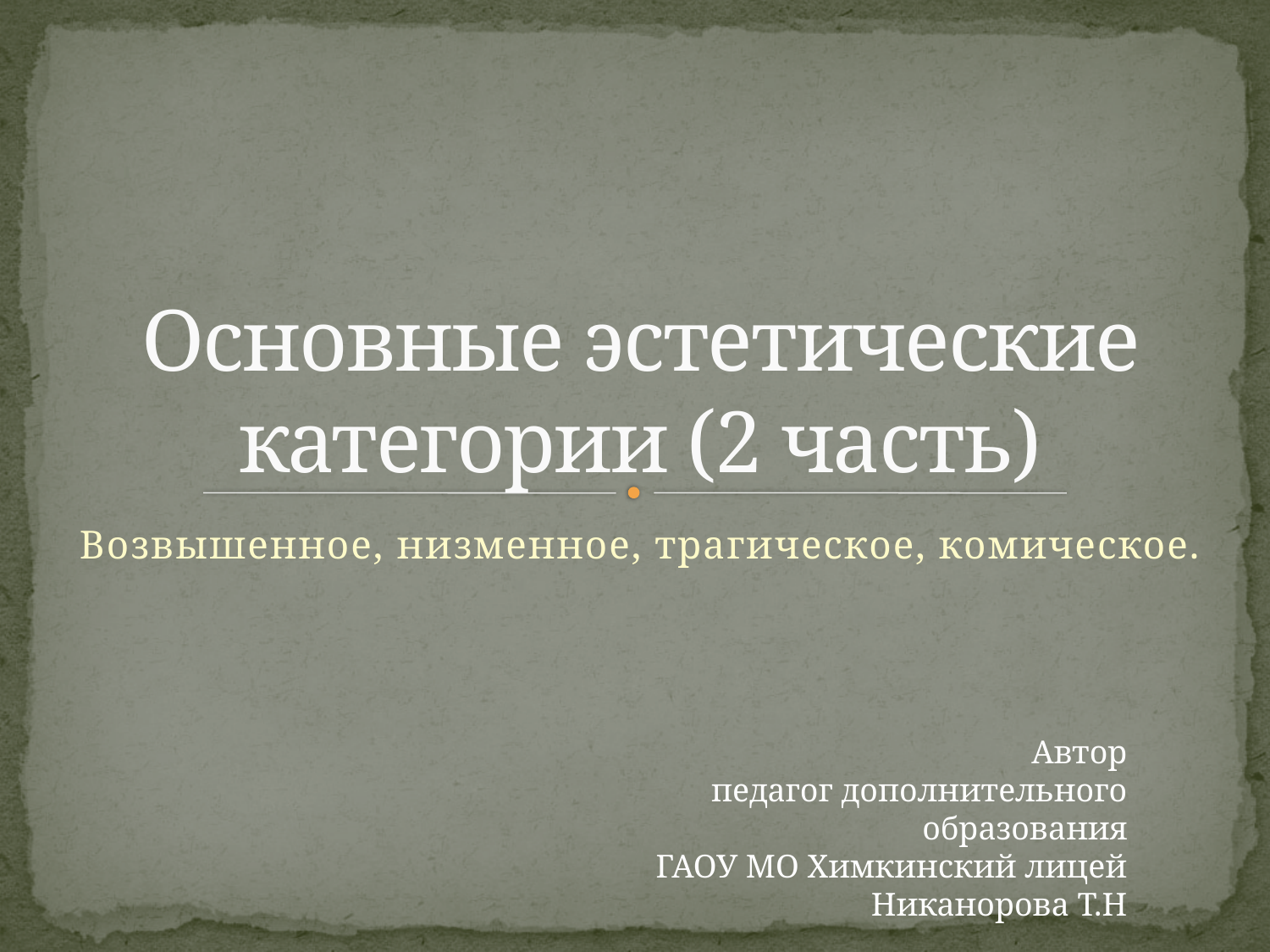

# Основные эстетические категории (2 часть)
Возвышенное, низменное, трагическое, комическое.
Автор
педагог дополнительного образования
ГАОУ МО Химкинский лицей Никанорова Т.Н